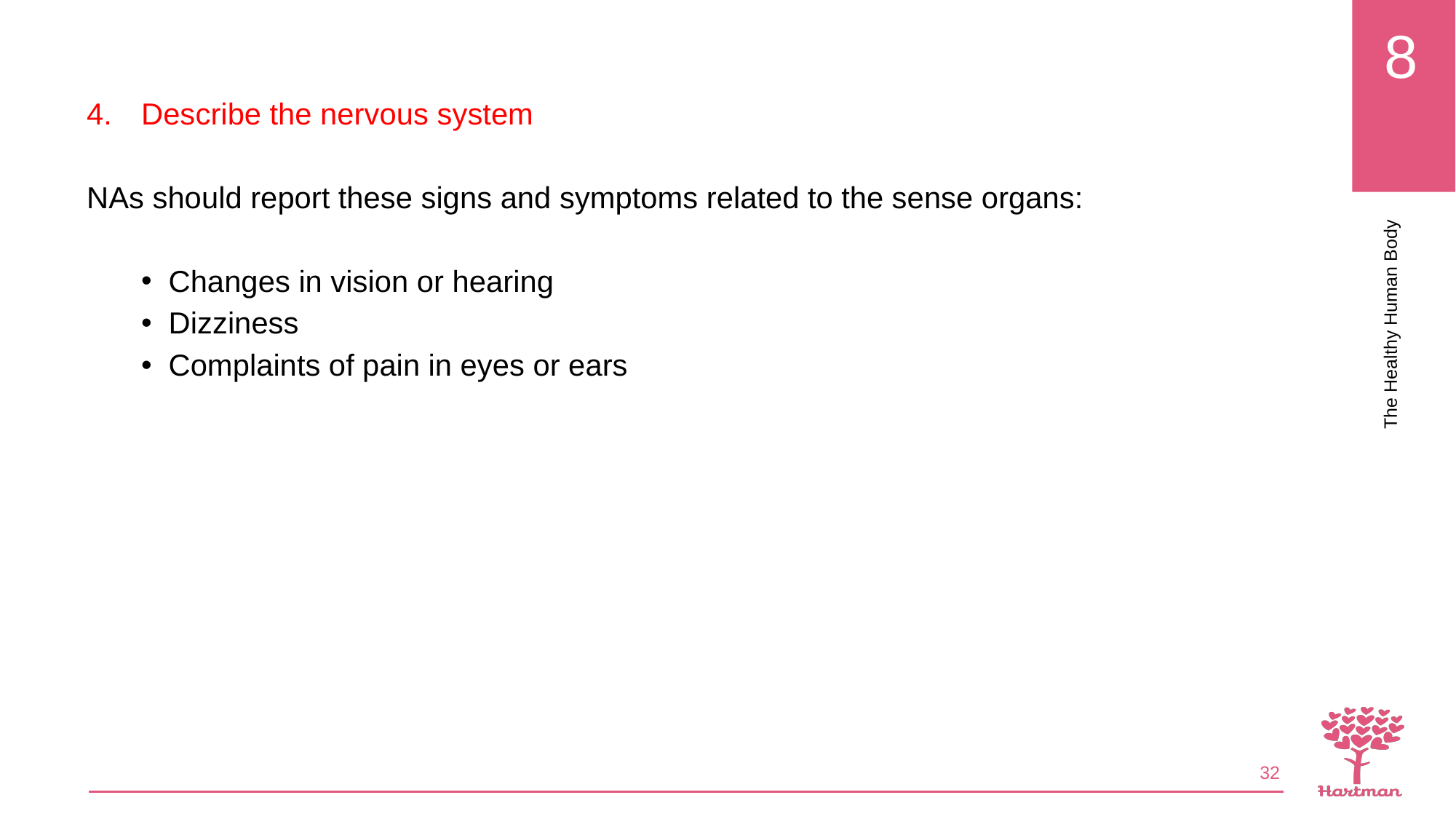

Describe the nervous system

NAs should report these signs and symptoms related to the sense organs:

Changes in vision or hearing
Dizziness
Complaints of pain in eyes or ears

32